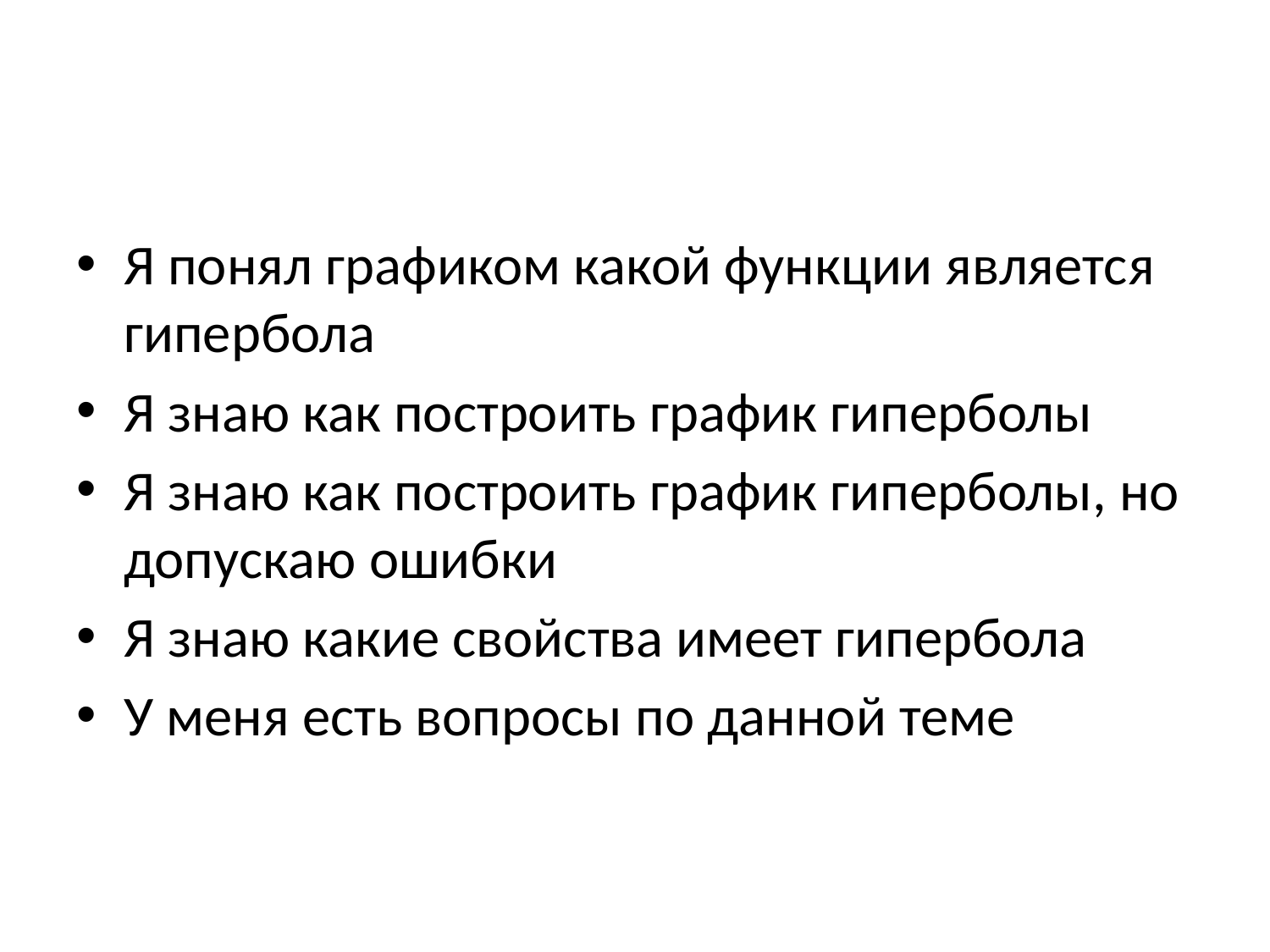

#
Я понял графиком какой функции является гипербола
Я знаю как построить график гиперболы
Я знаю как построить график гиперболы, но допускаю ошибки
Я знаю какие свойства имеет гипербола
У меня есть вопросы по данной теме